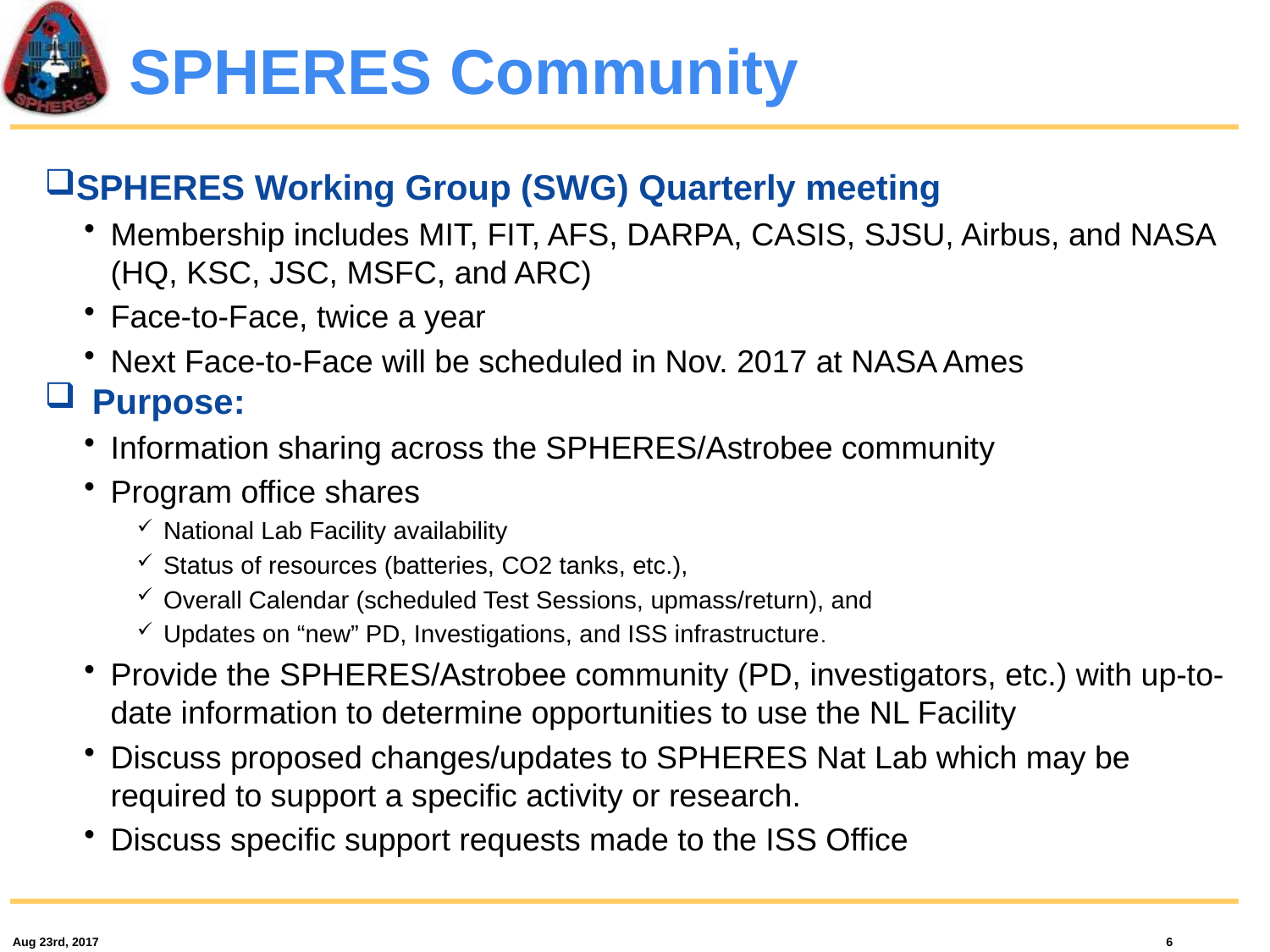

# SPHERES Community
SPHERES Working Group (SWG) Quarterly meeting
Membership includes MIT, FIT, AFS, DARPA, CASIS, SJSU, Airbus, and NASA (HQ, KSC, JSC, MSFC, and ARC)
Face-to-Face, twice a year
Next Face-to-Face will be scheduled in Nov. 2017 at NASA Ames
Purpose:
Information sharing across the SPHERES/Astrobee community
Program office shares
National Lab Facility availability
Status of resources (batteries, CO2 tanks, etc.),
Overall Calendar (scheduled Test Sessions, upmass/return), and
Updates on “new” PD, Investigations, and ISS infrastructure.
Provide the SPHERES/Astrobee community (PD, investigators, etc.) with up-to-date information to determine opportunities to use the NL Facility
Discuss proposed changes/updates to SPHERES Nat Lab which may be required to support a specific activity or research.
Discuss specific support requests made to the ISS Office